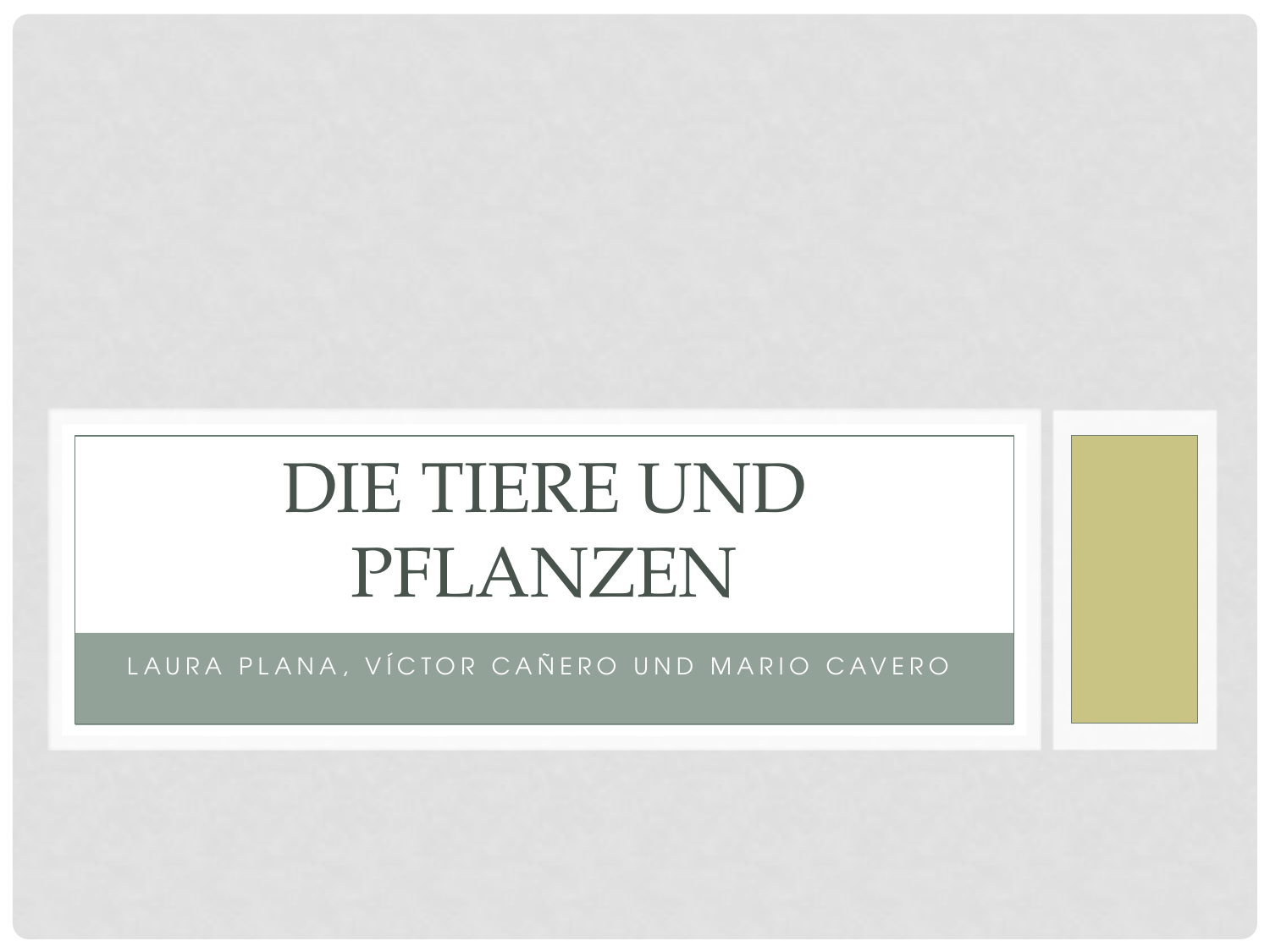

# Die Tiere und Pflanzen
Laura Plana, Víctor Cañero und Mario Cavero